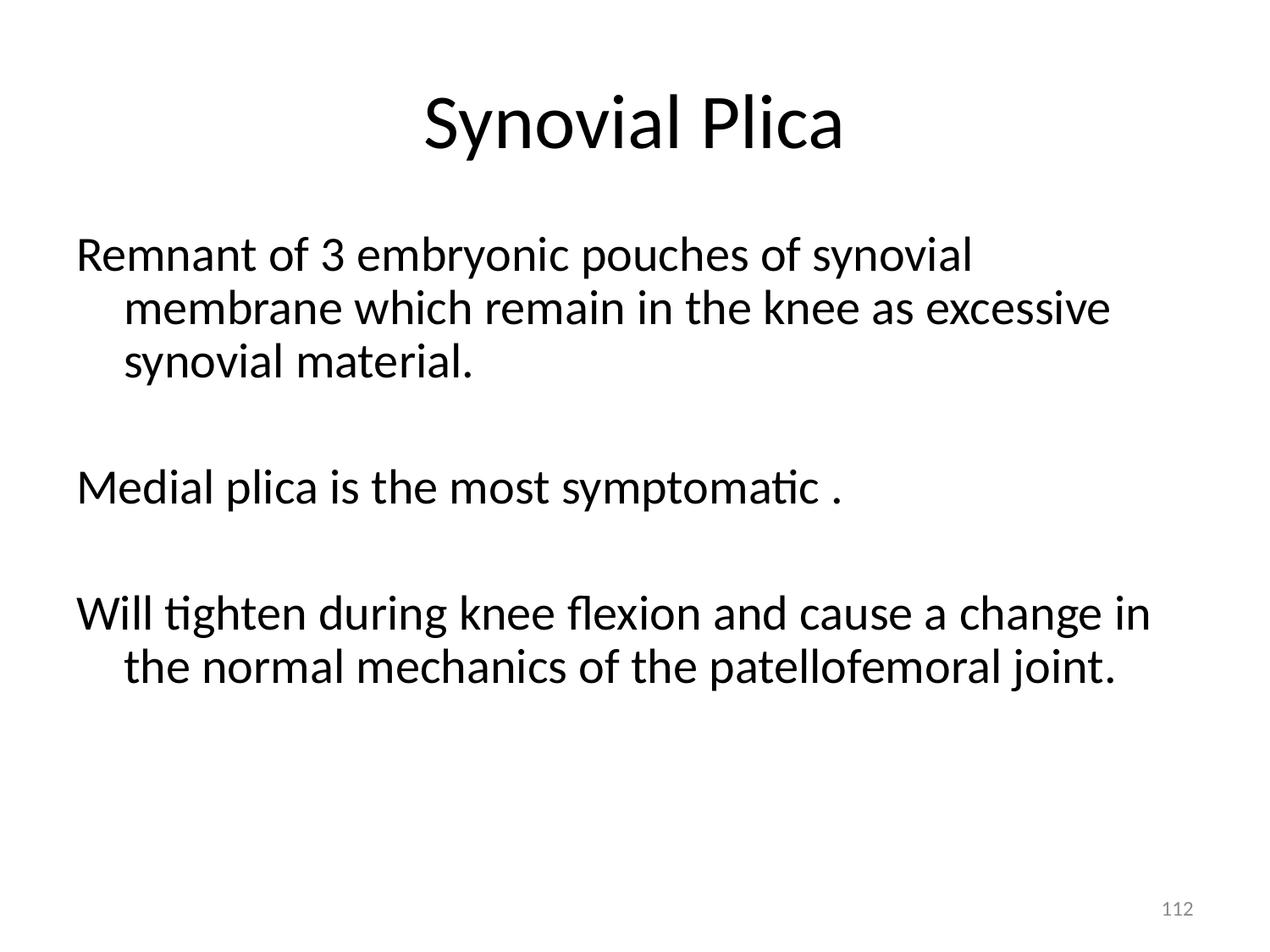

# Synovial Plica
Remnant of 3 embryonic pouches of synovial membrane which remain in the knee as excessive synovial material.

Medial plica is the most symptomatic .

Will tighten during knee flexion and cause a change in the normal mechanics of the patellofemoral joint.

112